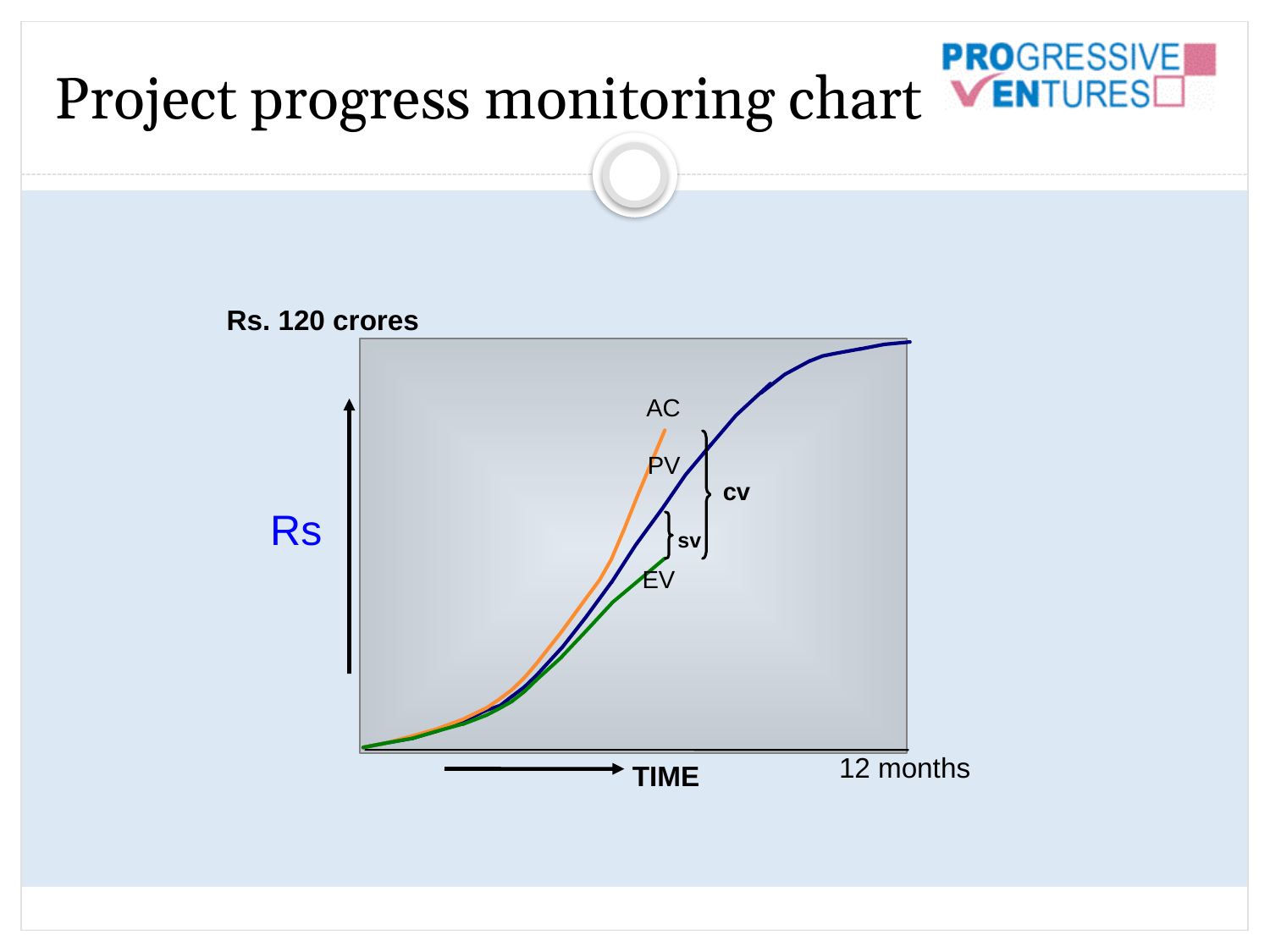

# Project progress monitoring chart

 Rs. 120 crores

AC

PV

cv
Rs

sv
EV

12 months

TIME